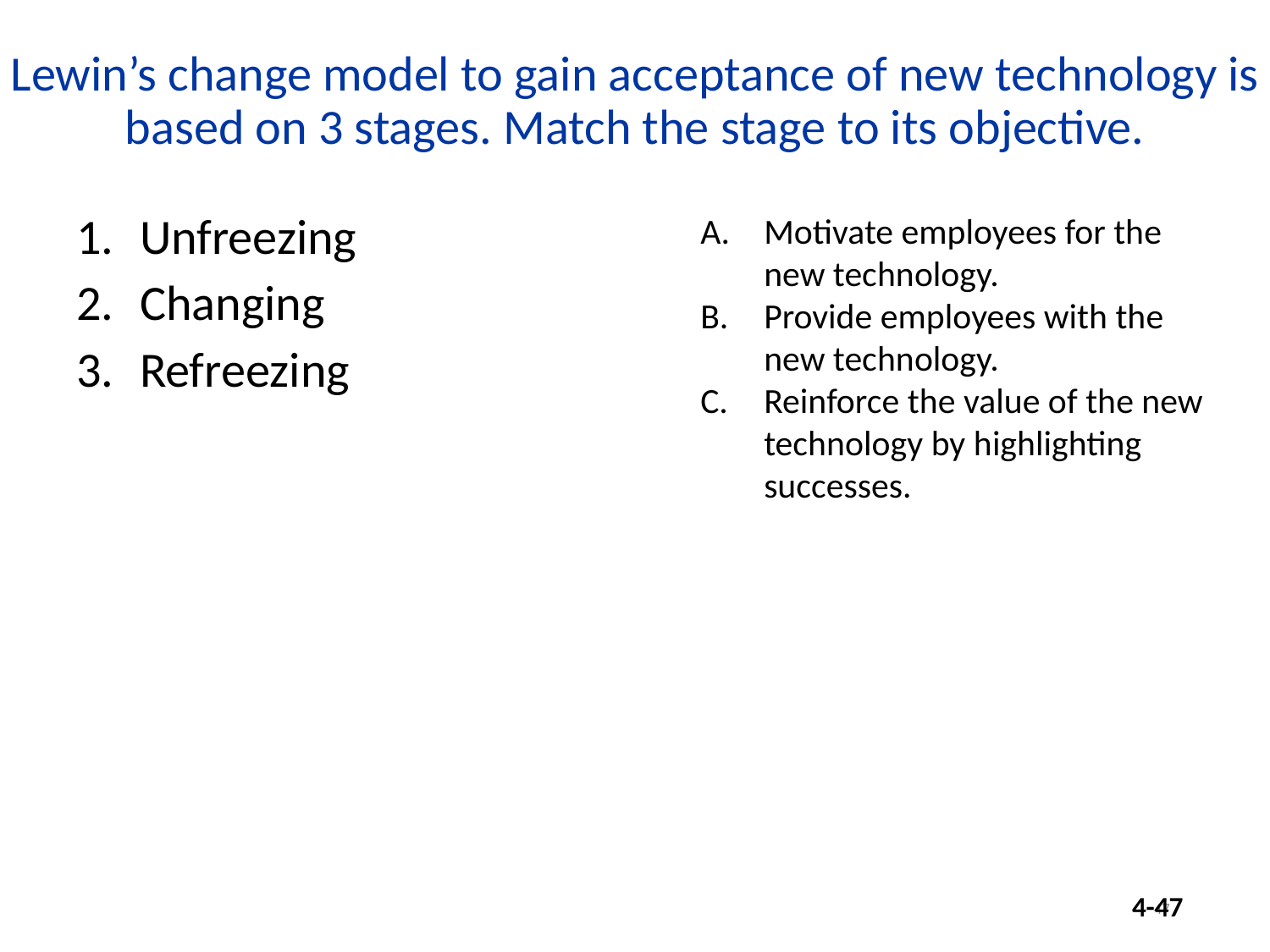

Lewin’s change model to gain acceptance of new technology is based on 3 stages. Match the stage to its objective.
Motivate employees for the new technology.
Provide employees with the new technology.
Reinforce the value of the new technology by highlighting successes.

Unfreezing
Changing
Refreezing
47